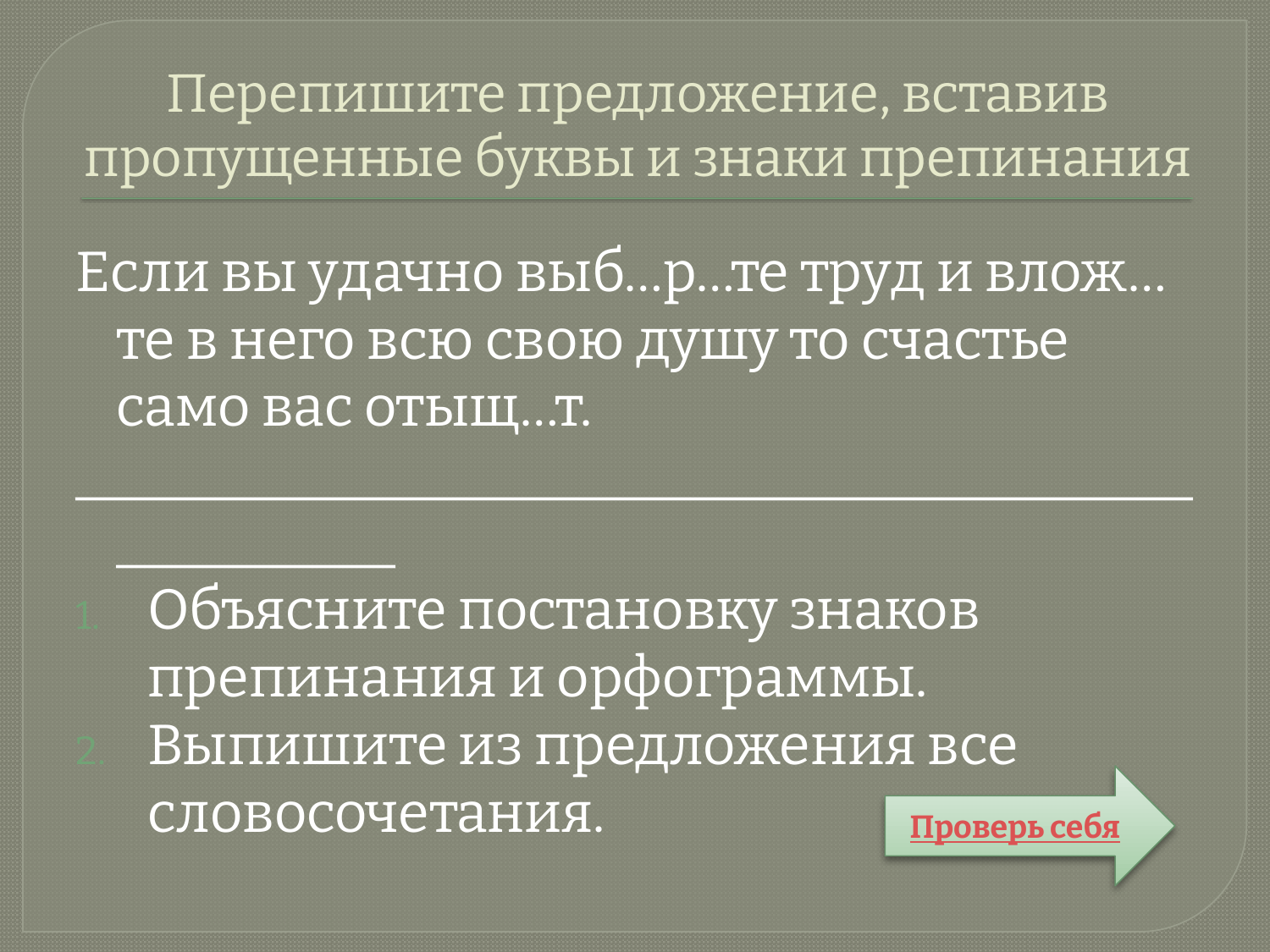

# Перепишите предложение, вставив пропущенные буквы и знаки препинания
Если вы удачно выб…р…те труд и влож…те в него всю свою душу то счастье само вас отыщ…т.
__________________________________________________
Объясните постановку знаков препинания и орфограммы.
Выпишите из предложения все словосочетания.
Проверь себя